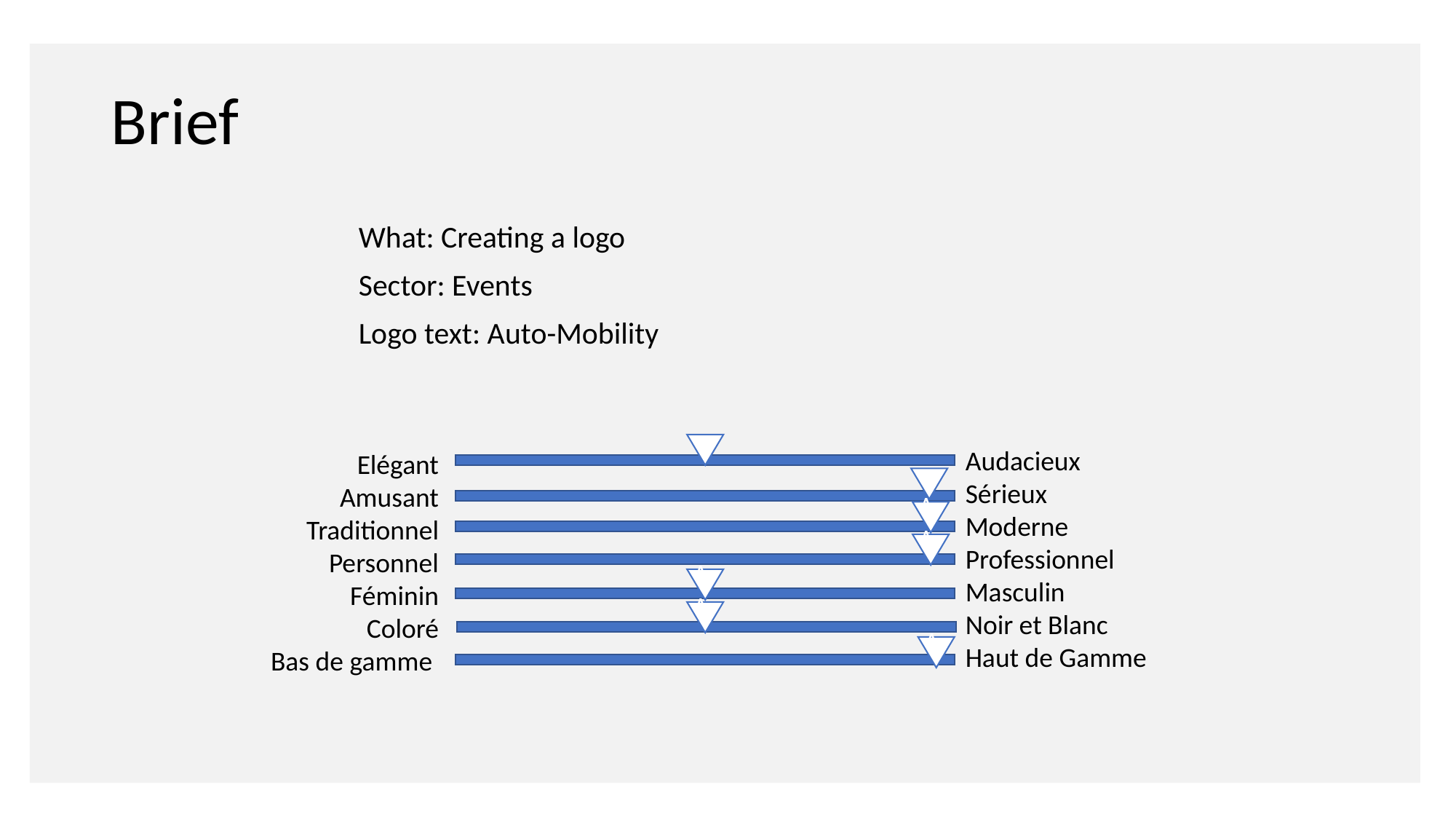

# Brief
What: Creating a logo
Sector: Events
Logo text: Auto-Mobility

Audacieux
Sérieux
Moderne
Professionnel
Masculin
Noir et Blanc
Haut de Gamme

v

v

v

v

v

Elégant
Amusant
Traditionnel
Personnel
Féminin
Coloré
Bas de gamme